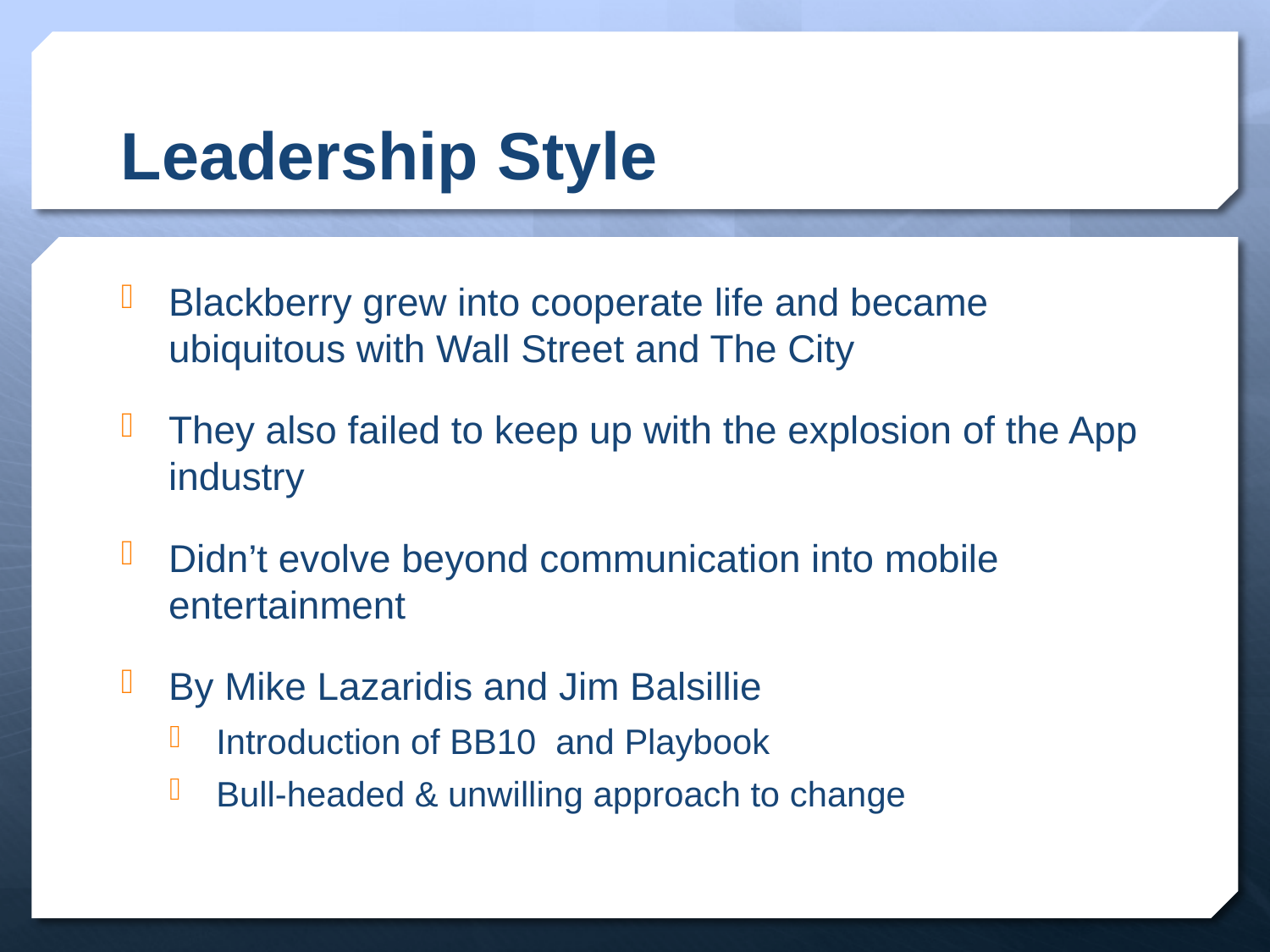

# Leadership Style
Blackberry grew into cooperate life and became ubiquitous with Wall Street and The City
They also failed to keep up with the explosion of the App industry
Didn’t evolve beyond communication into mobile entertainment
By Mike Lazaridis and Jim Balsillie
Introduction of BB10  and Playbook
Bull-headed & unwilling approach to change